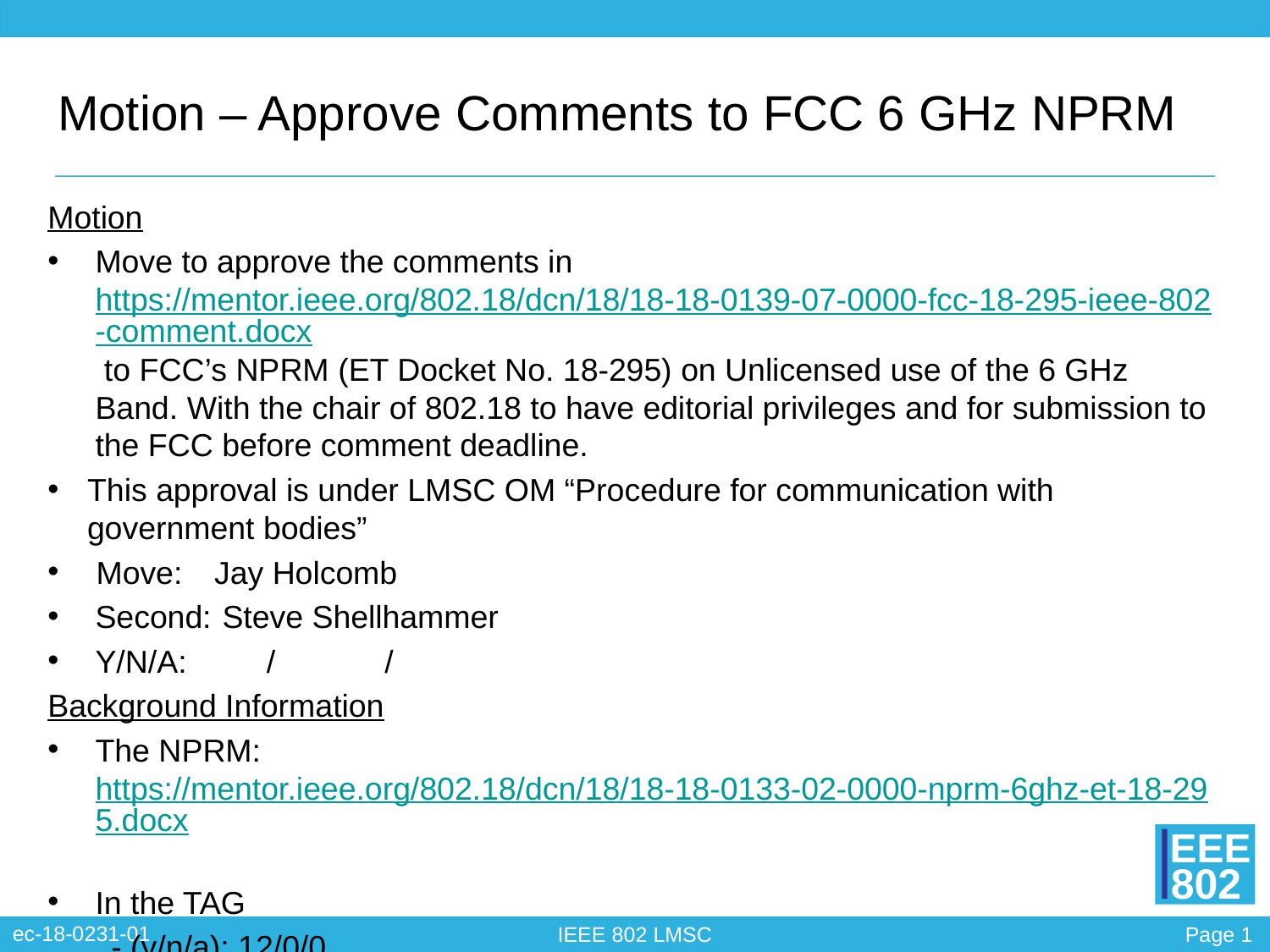

# Motion – Approve Comments to FCC 6 GHz NPRM
Motion
Move to approve the comments in https://mentor.ieee.org/802.18/dcn/18/18-18-0139-07-0000-fcc-18-295-ieee-802-comment.docx to FCC’s NPRM (ET Docket No. 18-295) on Unlicensed use of the 6 GHz Band. With the chair of 802.18 to have editorial privileges and for submission to the FCC before comment deadline.
This approval is under LMSC OM “Procedure for communication with government bodies”
 Move:	Jay Holcomb
Second:	Steve Shellhammer
Y/N/A:         /	    /
Background Information
The NPRM: https://mentor.ieee.org/802.18/dcn/18/18-18-0133-02-0000-nprm-6ghz-et-18-295.docx
In the TAG
- (y/n/a): 12/0/0